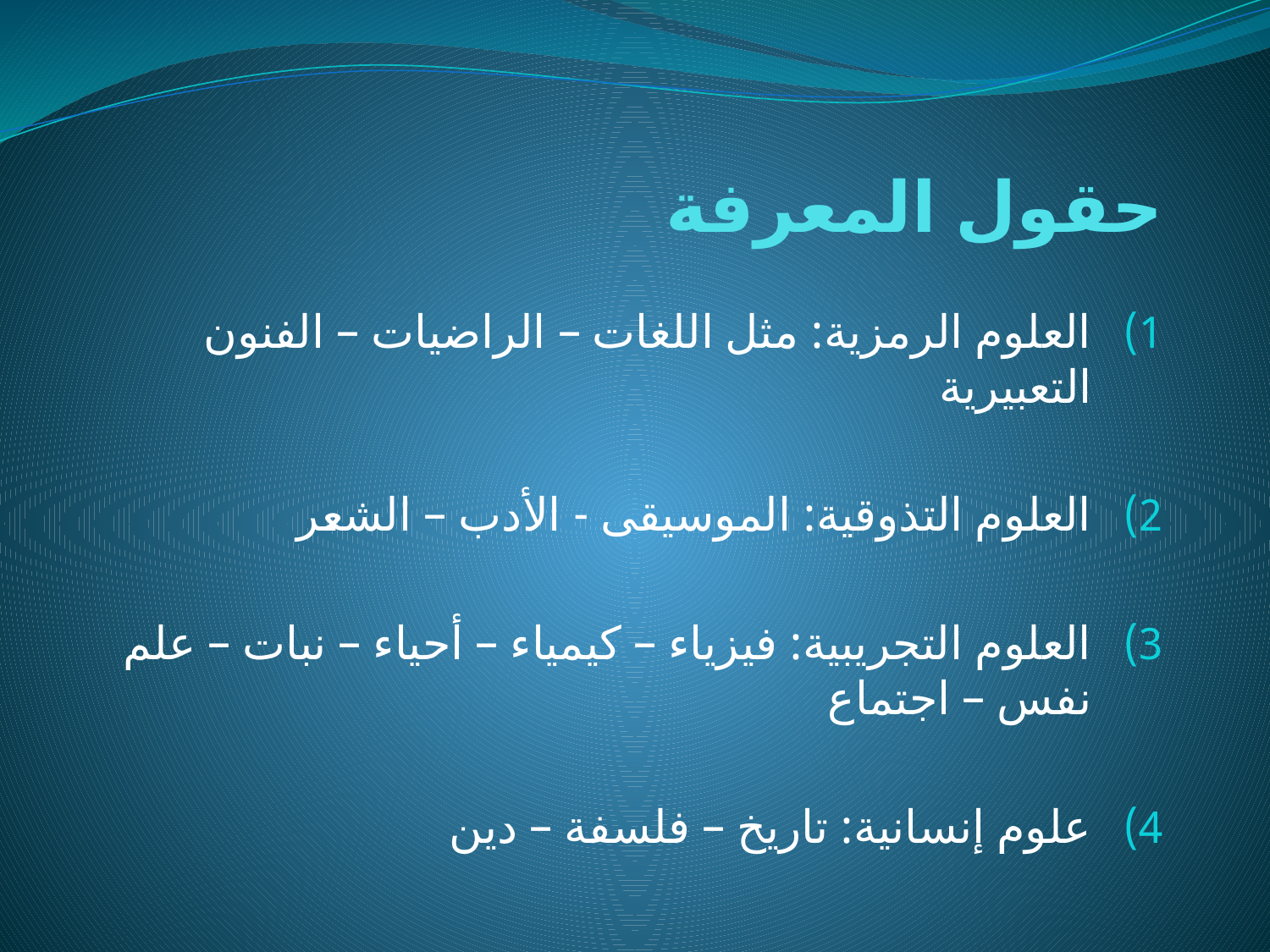

# حقول المعرفة
العلوم الرمزية: مثل اللغات – الراضيات – الفنون التعبيرية

العلوم التذوقية: الموسيقى - الأدب – الشعر

العلوم التجريبية: فيزياء – كيمياء – أحياء – نبات – علم نفس – اجتماع

علوم إنسانية: تاريخ – فلسفة – دين